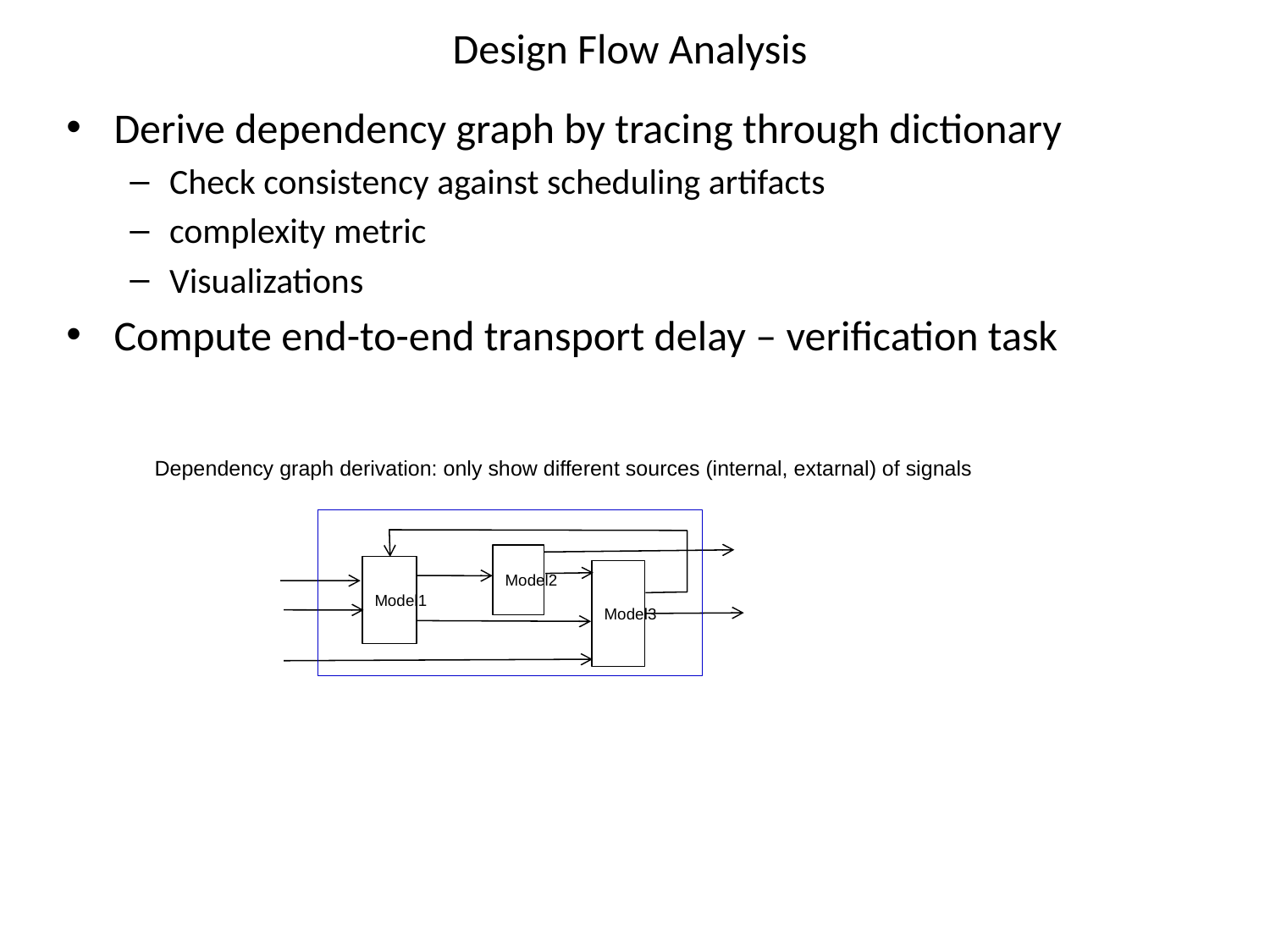

# Design Flow Analysis
Derive dependency graph by tracing through dictionary
Check consistency against scheduling artifacts
complexity metric
Visualizations
Compute end-to-end transport delay – verification task

Dependency graph derivation: only show different sources (internal, extarnal) of signals

Model2
Model1
Model3